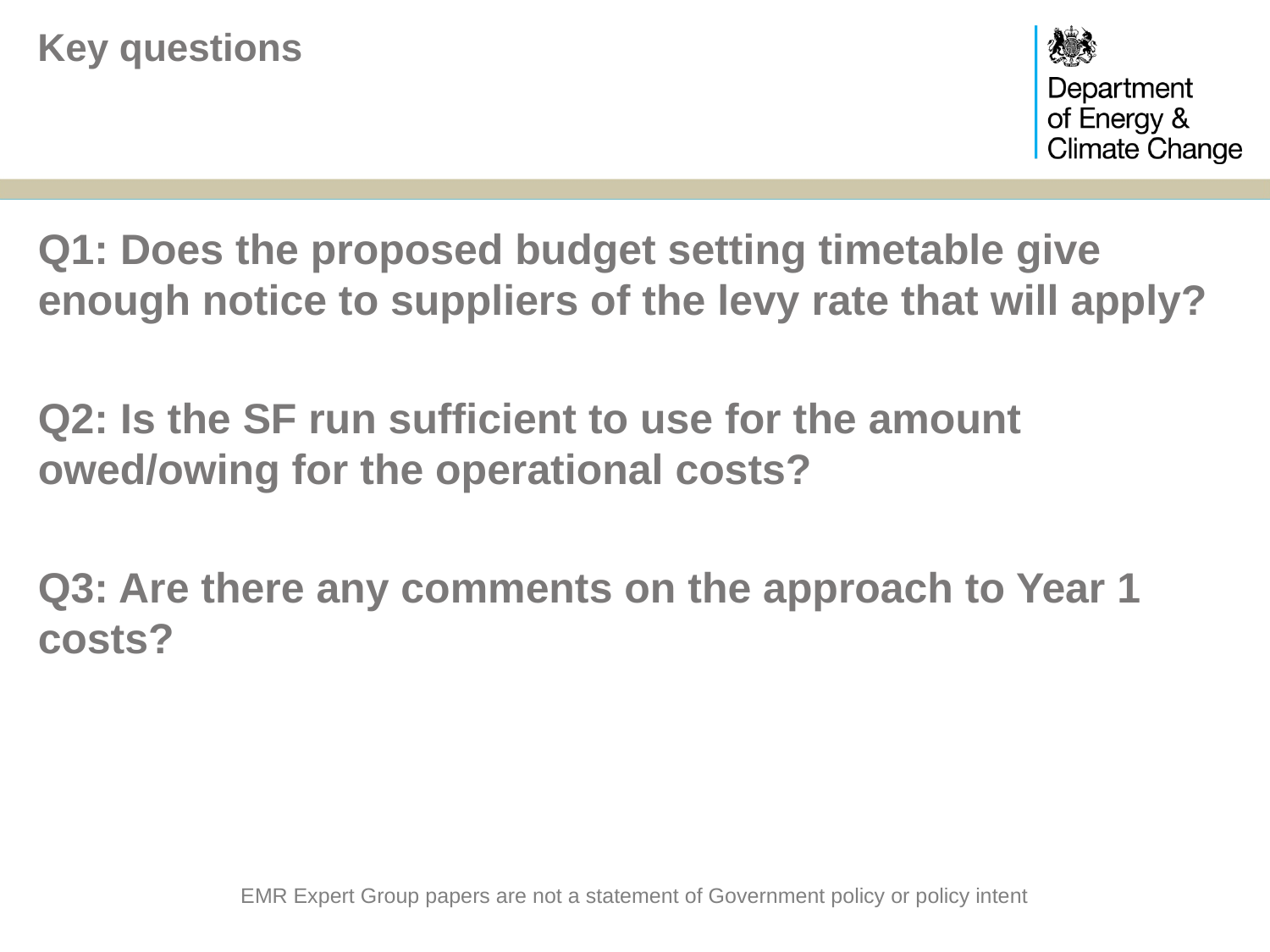

# Key questions
Q1: Does the proposed budget setting timetable give enough notice to suppliers of the levy rate that will apply?

Q2: Is the SF run sufficient to use for the amount owed/owing for the operational costs?

Q3: Are there any comments on the approach to Year 1 costs?

EMR Expert Group papers are not a statement of Government policy or policy intent